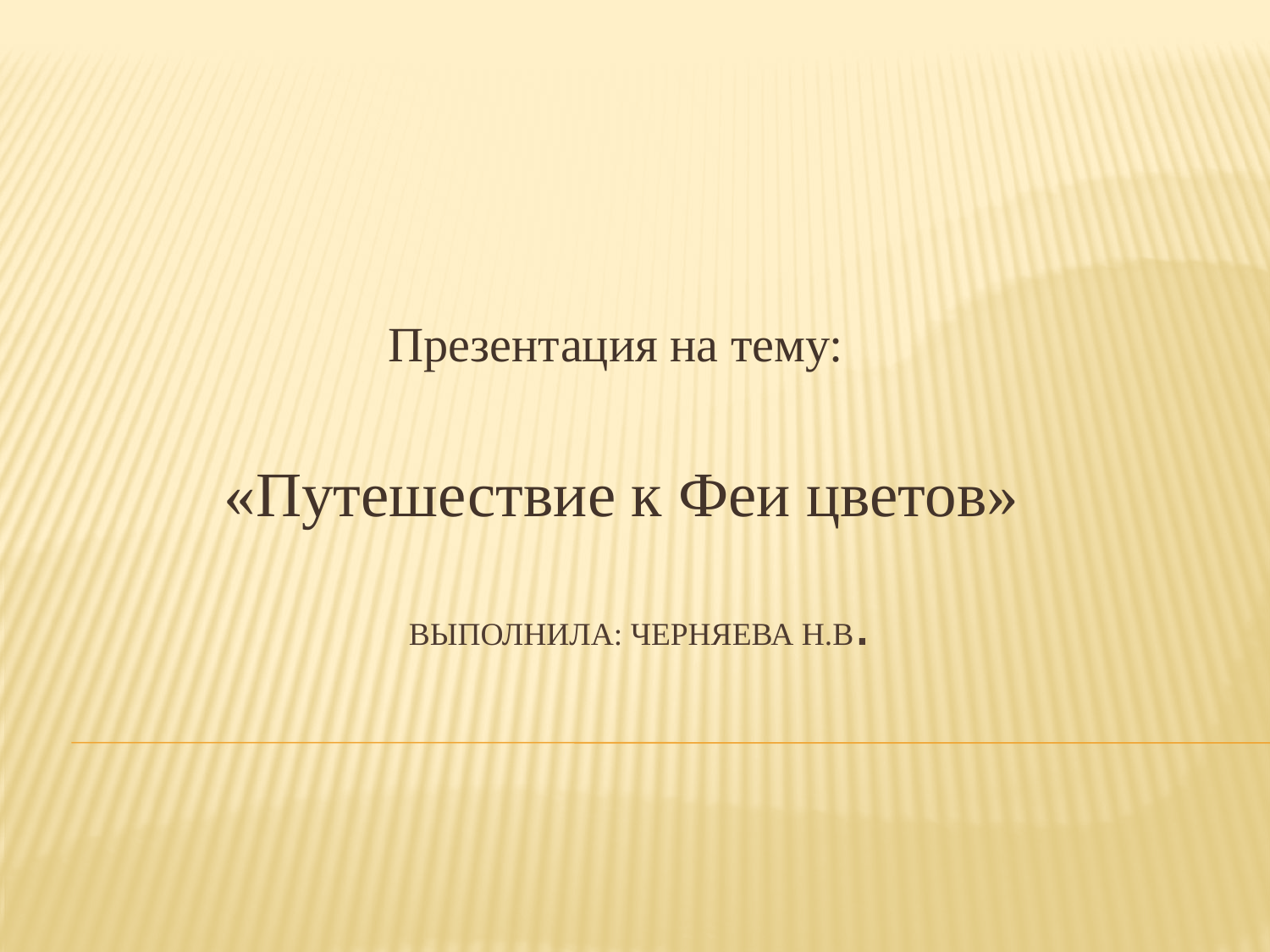

Презентация на тему:

«Путешествие к Феи цветов»
# Выполнила: Черняева Н.В.